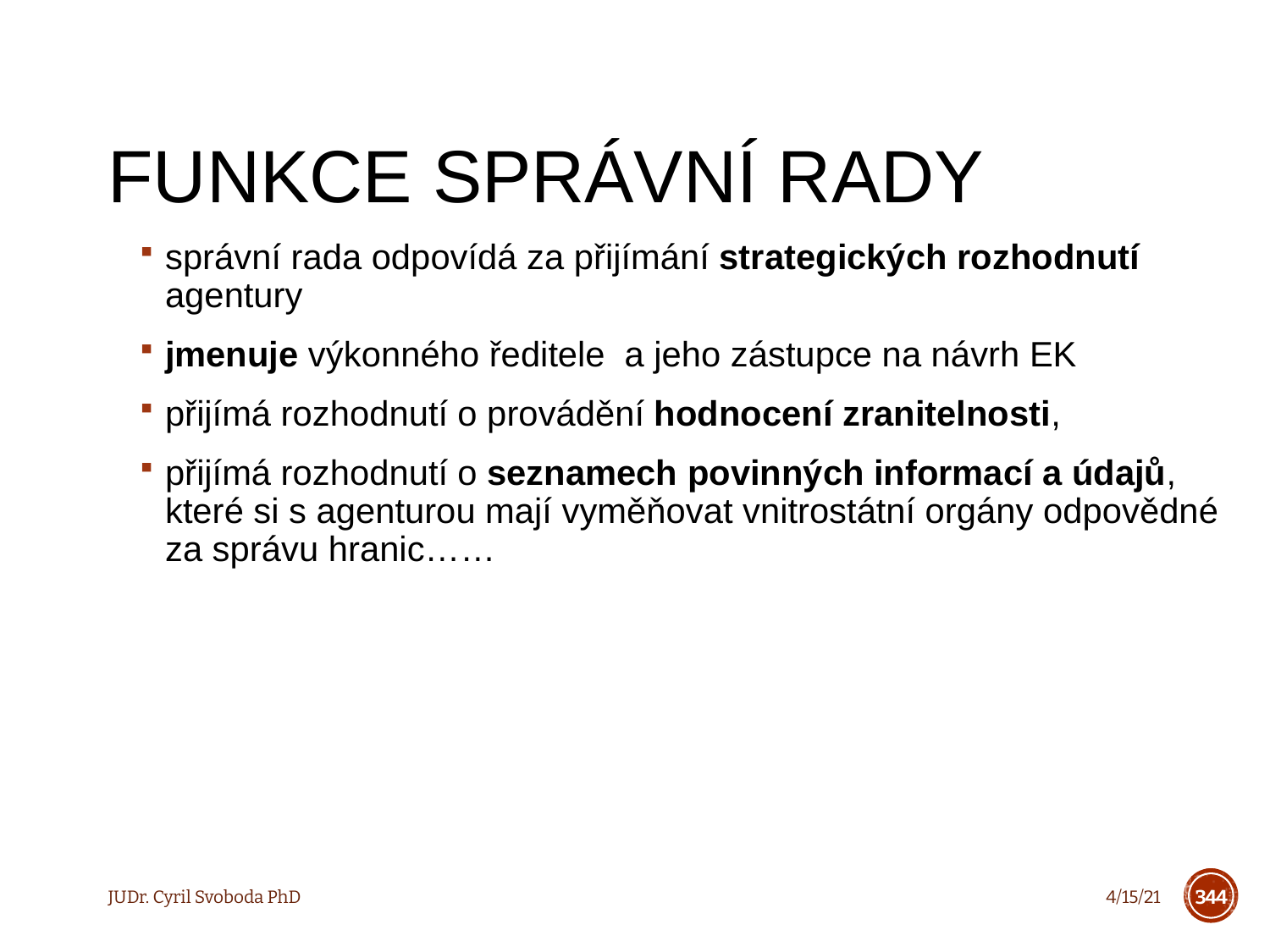

# Funkce správní rady
správní rada odpovídá za přijímání strategických rozhodnutí agentury
jmenuje výkonného ředitele  a jeho zástupce na návrh EK
přijímá rozhodnutí o provádění hodnocení zranitelnosti,
přijímá rozhodnutí o seznamech povinných informací a údajů, které si s agenturou mají vyměňovat vnitrostátní orgány odpovědné za správu hranic……
JUDr. Cyril Svoboda PhD
4/15/21
344